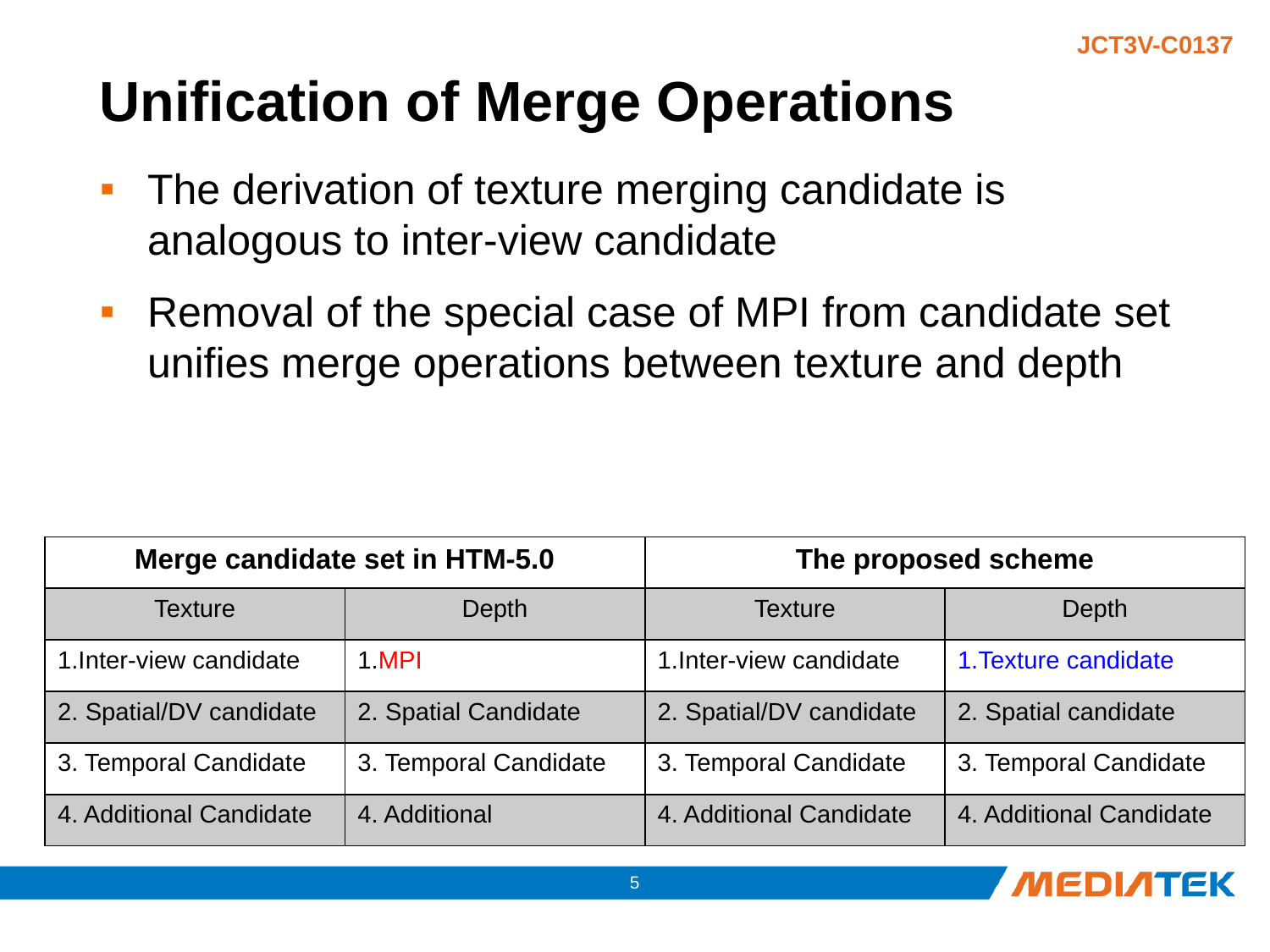

# Unification of Merge Operations
The derivation of texture merging candidate is analogous to inter-view candidate
Removal of the special case of MPI from candidate set unifies merge operations between texture and depth
| Merge candidate set in HTM-5.0 |  | The proposed scheme |  |
| --- | --- | --- | --- |
| Texture | Depth | Texture | Depth |
| 1.Inter-view candidate | 1.MPI | 1.Inter-view candidate | 1.Texture candidate |
| 2. Spatial/DV candidate | 2. Spatial Candidate | 2. Spatial/DV candidate | 2. Spatial candidate |
| 3. Temporal Candidate | 3. Temporal Candidate | 3. Temporal Candidate | 3. Temporal Candidate |
| 4. Additional Candidate | 4. Additional | 4. Additional Candidate | 4. Additional Candidate |
5